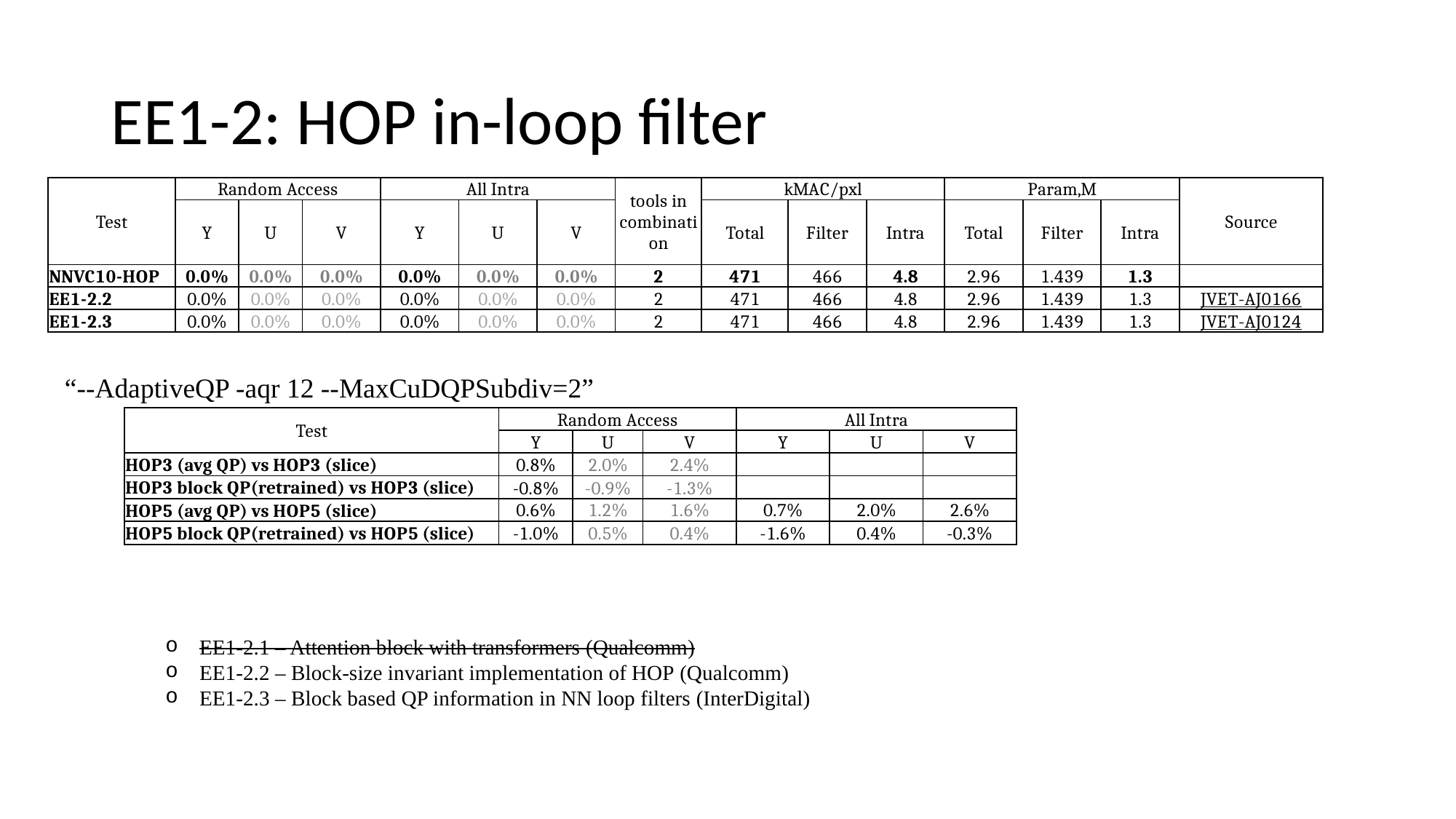

# EE1-2: HOP in-loop filter
| Test | Random Access |  |  | All Intra |  |  | tools in combination | kMAC/pxl |  |  | Param,M |  |  | Source |
| --- | --- | --- | --- | --- | --- | --- | --- | --- | --- | --- | --- | --- | --- | --- |
|  | Y | U | V | Y | U | V |  | Total | Filter | Intra | Total | Filter | Intra |  |
| NNVC10-HOP | 0.0% | 0.0% | 0.0% | 0.0% | 0.0% | 0.0% | 2 | 471 | 466 | 4.8 | 2.96 | 1.439 | 1.3 |  |
| EE1-2.2 | 0.0% | 0.0% | 0.0% | 0.0% | 0.0% | 0.0% | 2 | 471 | 466 | 4.8 | 2.96 | 1.439 | 1.3 | JVET-AJ0166 |
| EE1-2.3 | 0.0% | 0.0% | 0.0% | 0.0% | 0.0% | 0.0% | 2 | 471 | 466 | 4.8 | 2.96 | 1.439 | 1.3 | JVET-AJ0124 |
“--AdaptiveQP -aqr 12 --MaxCuDQPSubdiv=2”
| Test | Random Access |  |  | All Intra |  |  |
| --- | --- | --- | --- | --- | --- | --- |
|  | Y | U | V | Y | U | V |
| HOP3 (avg QP) vs HOP3 (slice) | 0.8% | 2.0% | 2.4% |  |  |  |
| HOP3 block QP(retrained) vs HOP3 (slice) | -0.8% | -0.9% | -1.3% |  |  |  |
| HOP5 (avg QP) vs HOP5 (slice) | 0.6% | 1.2% | 1.6% | 0.7% | 2.0% | 2.6% |
| HOP5 block QP(retrained) vs HOP5 (slice) | -1.0% | 0.5% | 0.4% | -1.6% | 0.4% | -0.3% |
EE1-2.1 – Attention block with transformers (Qualcomm)
EE1-2.2 – Block-size invariant implementation of HOP (Qualcomm)
EE1-2.3 – Block based QP information in NN loop filters (InterDigital)